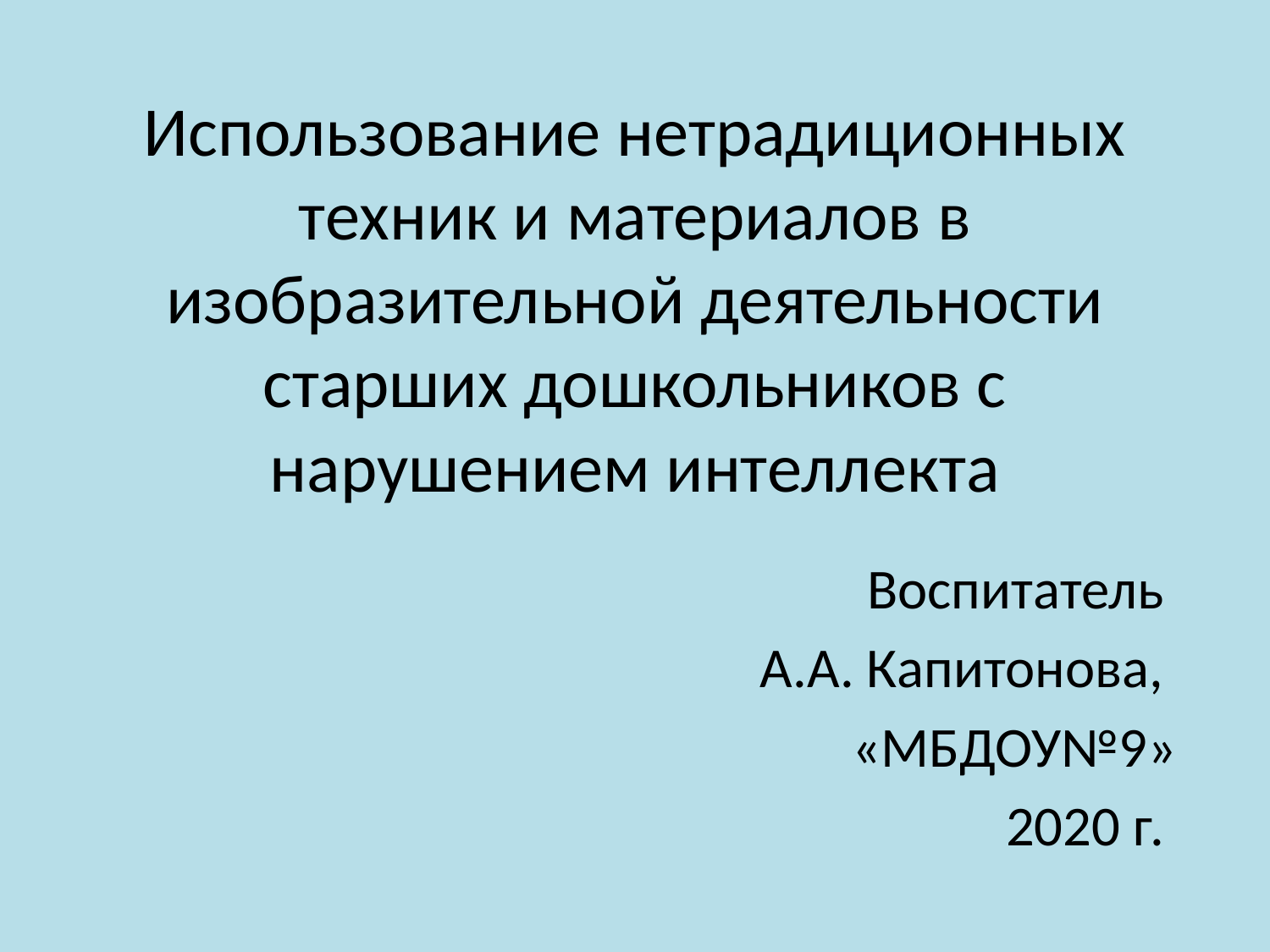

# Использование нетрадиционных техник и материалов в изобразительной деятельности старших дошкольников с нарушением интеллекта
Воспитатель
А.А. Капитонова,
 «МБДОУ№9»
2020 г.